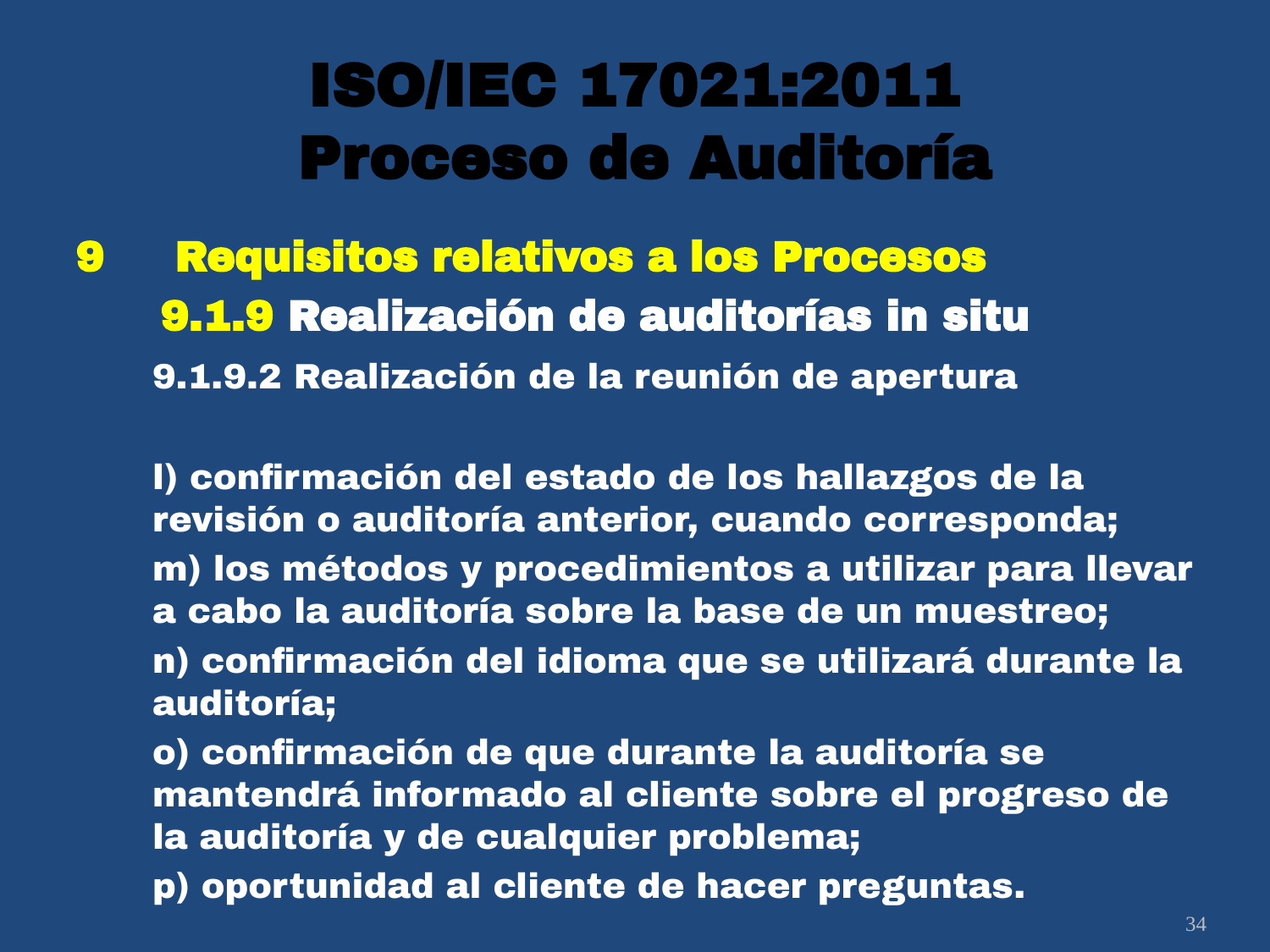

# ISO/IEC 17021:2011 Proceso de Auditoría
9	 Requisitos relativos a los Procesos
	9.1.9 Realización de auditorías in situ
	9.1.9.2 Realización de la reunión de apertura

	l) confirmación del estado de los hallazgos de la revisión o auditoría anterior, cuando corresponda;
	m) los métodos y procedimientos a utilizar para llevar a cabo la auditoría sobre la base de un muestreo;
	n) confirmación del idioma que se utilizará durante la auditoría;
	o) confirmación de que durante la auditoría se mantendrá informado al cliente sobre el progreso de la auditoría y de cualquier problema;
	p) oportunidad al cliente de hacer preguntas.
34